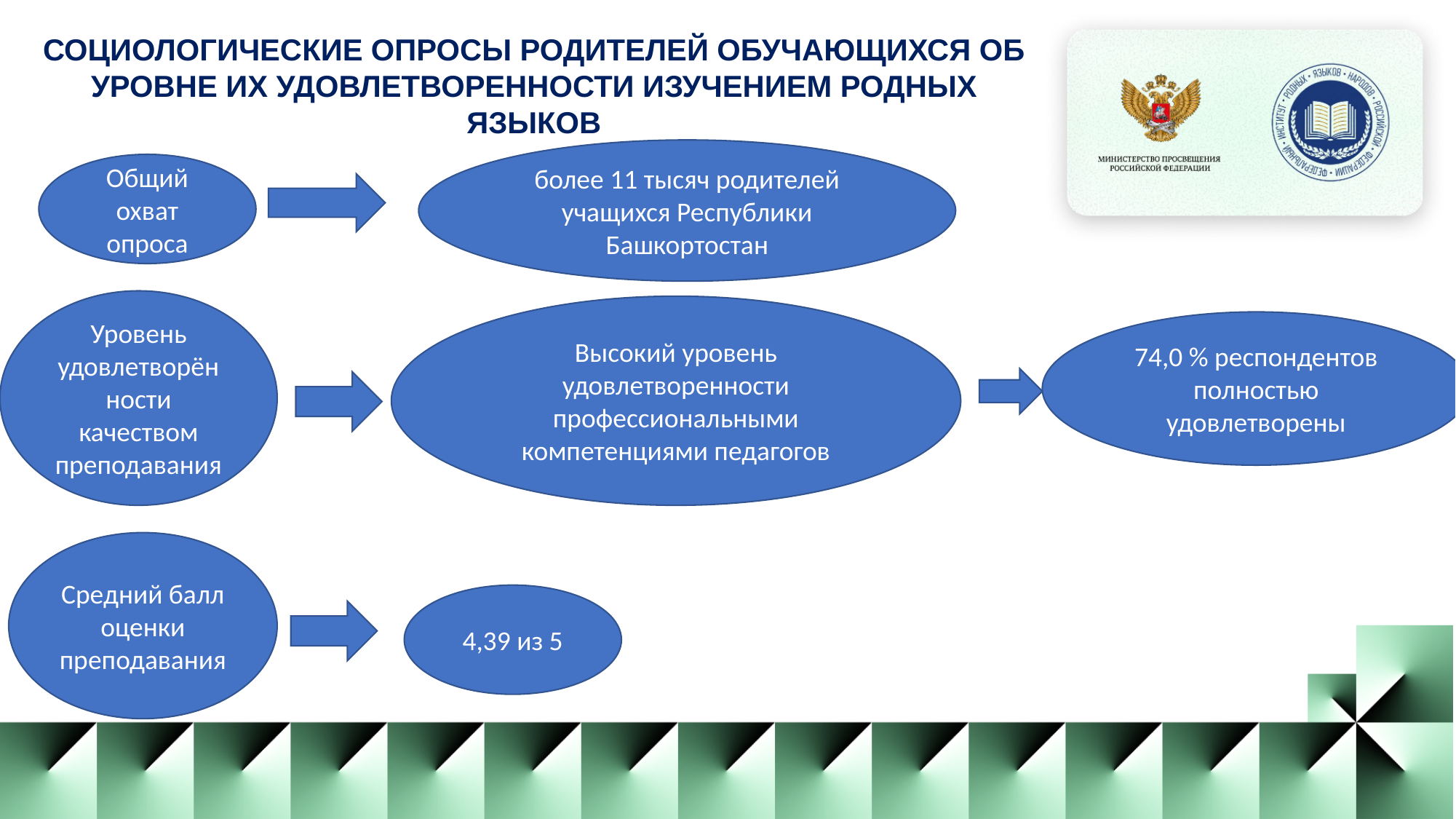

СОЦИОЛОГИЧЕСКИЕ ОПРОСЫ РОДИТЕЛЕЙ ОБУЧАЮЩИХСЯ ОБ
УРОВНЕ ИХ УДОВЛЕТВОРЕННОСТИ ИЗУЧЕНИЕМ РОДНЫХ ЯЗЫКОВ
более 11 тысяч родителей учащихся Республики Башкортостан
Общий охват опроса

Уровень удовлетворённости качеством преподавания
Высокий уровень удовлетворенности профессиональными компетенциями педагогов
74,0 % респондентов полностью удовлетворены

Средний балл оценки преподавания
4,39 из 5